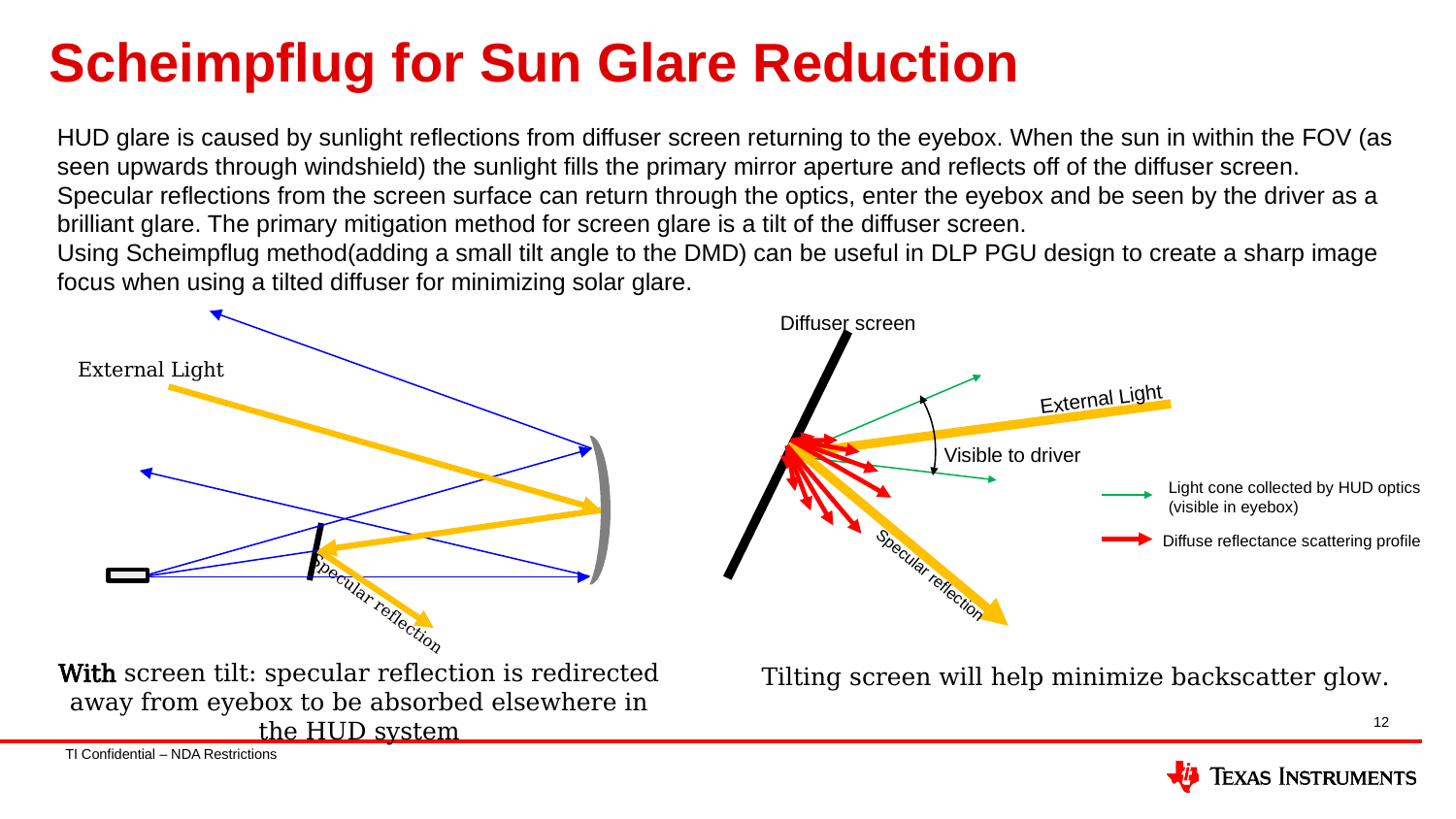

# Scheimpflug for Sun Glare Reduction
HUD glare is caused by sunlight reflections from diffuser screen returning to the eyebox. When the sun in within the FOV (as seen upwards through windshield) the sunlight fills the primary mirror aperture and reflects off of the diffuser screen. Specular reflections from the screen surface can return through the optics, enter the eyebox and be seen by the driver as a brilliant glare. The primary mitigation method for screen glare is a tilt of the diffuser screen.
Using Scheimpflug method(adding a small tilt angle to the DMD) can be useful in DLP PGU design to create a sharp image focus when using a tilted diffuser for minimizing solar glare.
Diffuser screen
External Light
Visible to driver
Specular reflection

External Light

Specular reflection
Light cone collected by HUD optics (visible in eyebox)
Diffuse reflectance scattering profile
Tilting screen will help minimize backscatter glow.
With screen tilt: specular reflection is redirected away from eyebox to be absorbed elsewhere in the HUD system
12